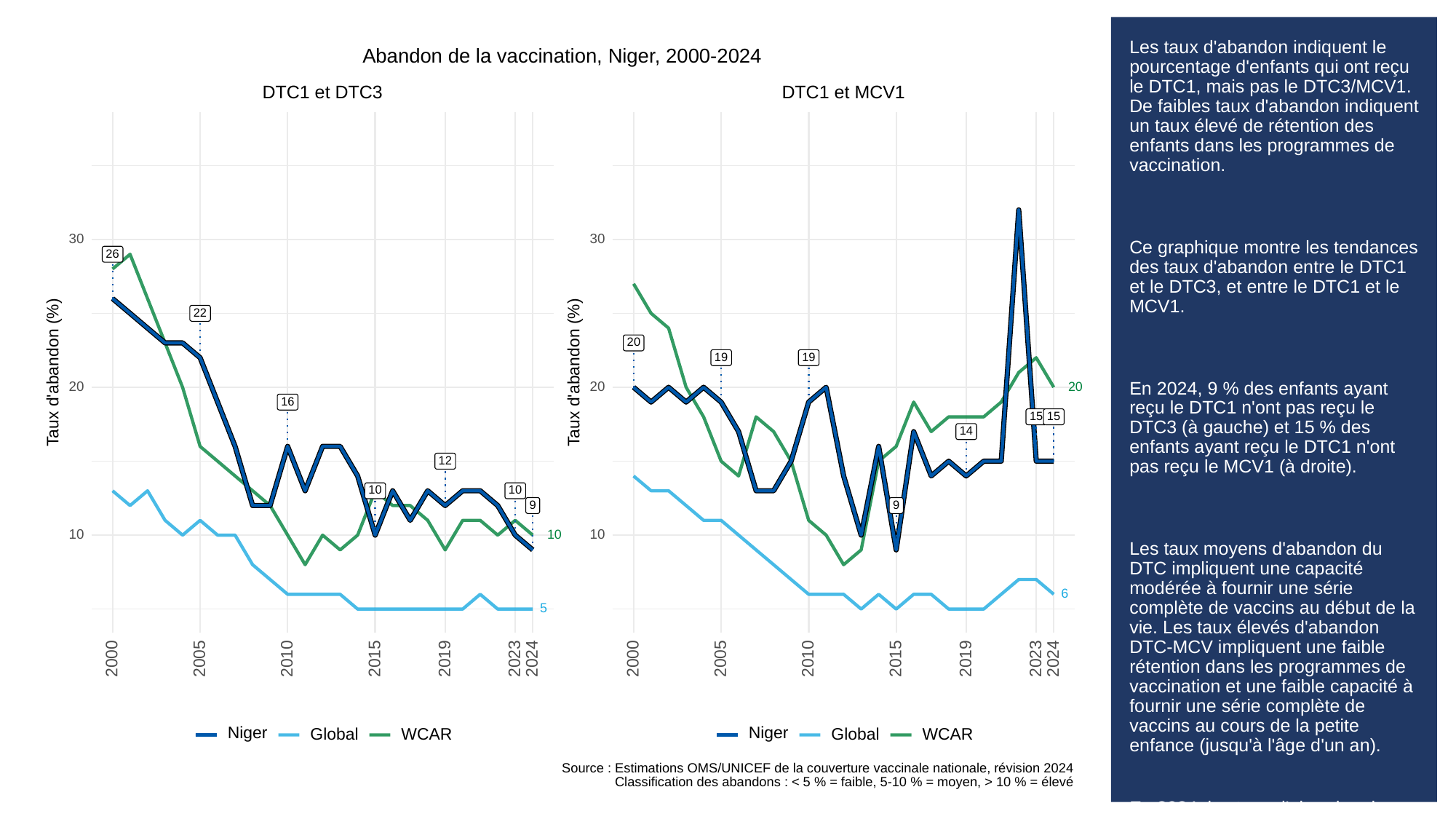

# Les taux d'abandon indiquent le pourcentage d'enfants qui ont reçu le DTC1, mais pas le DTC3/MCV1. De faibles taux d'abandon indiquent un taux élevé de rétention des enfants dans les programmes de vaccination.

Ce graphique montre les tendances des taux d'abandon entre le DTC1 et le DTC3, et entre le DTC1 et le MCV1.

En 2024, 9 % des enfants ayant reçu le DTC1 n'ont pas reçu le DTC3 (à gauche) et 15 % des enfants ayant reçu le DTC1 n'ont pas reçu le MCV1 (à droite).

Les taux moyens d'abandon du DTC impliquent une capacité modérée à fournir une série complète de vaccins au début de la vie. Les taux élevés d'abandon DTC-MCV impliquent une faible rétention dans les programmes de vaccination et une faible capacité à fournir une série complète de vaccins au cours de la petite enfance (jusqu'à l'âge d'un an).

En 2024, les taux d'abandon du DTC et du DTC-MCV au Niger étaient respectivement plus élevés que les taux d'abandon mondiaux.

Abandon de la vaccination, Niger, 2000-2024
DTC1 et DTC3
DTC1 et MCV1

30
30

26

22

20

19
19

Taux d'abandon (%)
Taux d'abandon (%)
20
20
20

16

15
15

14

12

10
10

9
9

10
10
10

6
5

2023
2023
2000
2005
2010
2015
2019
2024
2000
2005
2010
2015
2019
2024
Niger
Niger
Global
WCAR
Global
WCAR

Source : Estimations OMS/UNICEF de la couverture vaccinale nationale, révision 2024
Classification des abandons : < 5 % = faible, 5-10 % = moyen, > 10 % = élevé